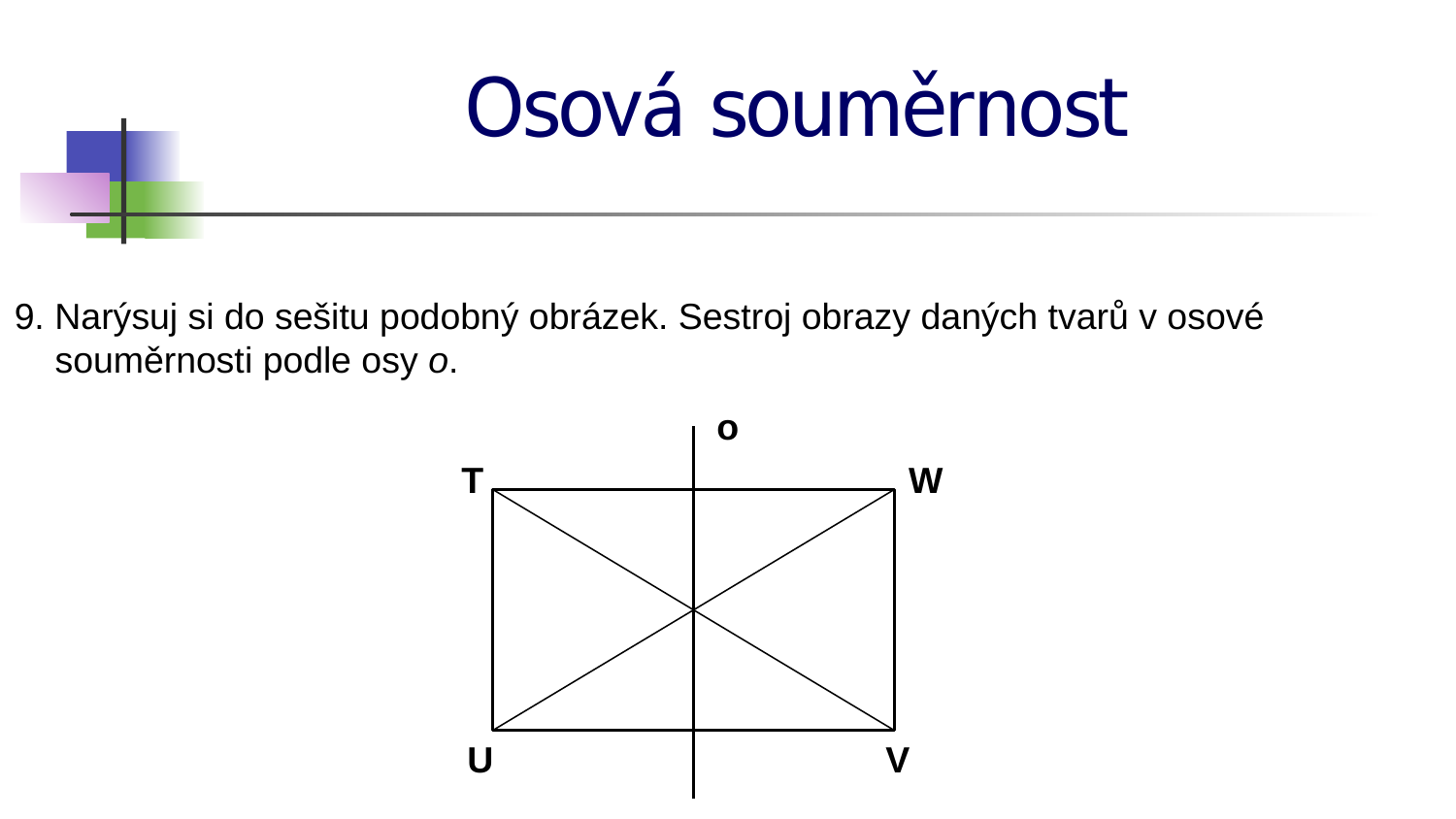

# Osová souměrnost
9. Narýsuj si do sešitu podobný obrázek. Sestroj obrazy daných tvarů v osové
    souměrnosti podle osy o.
o
T
W

U
V